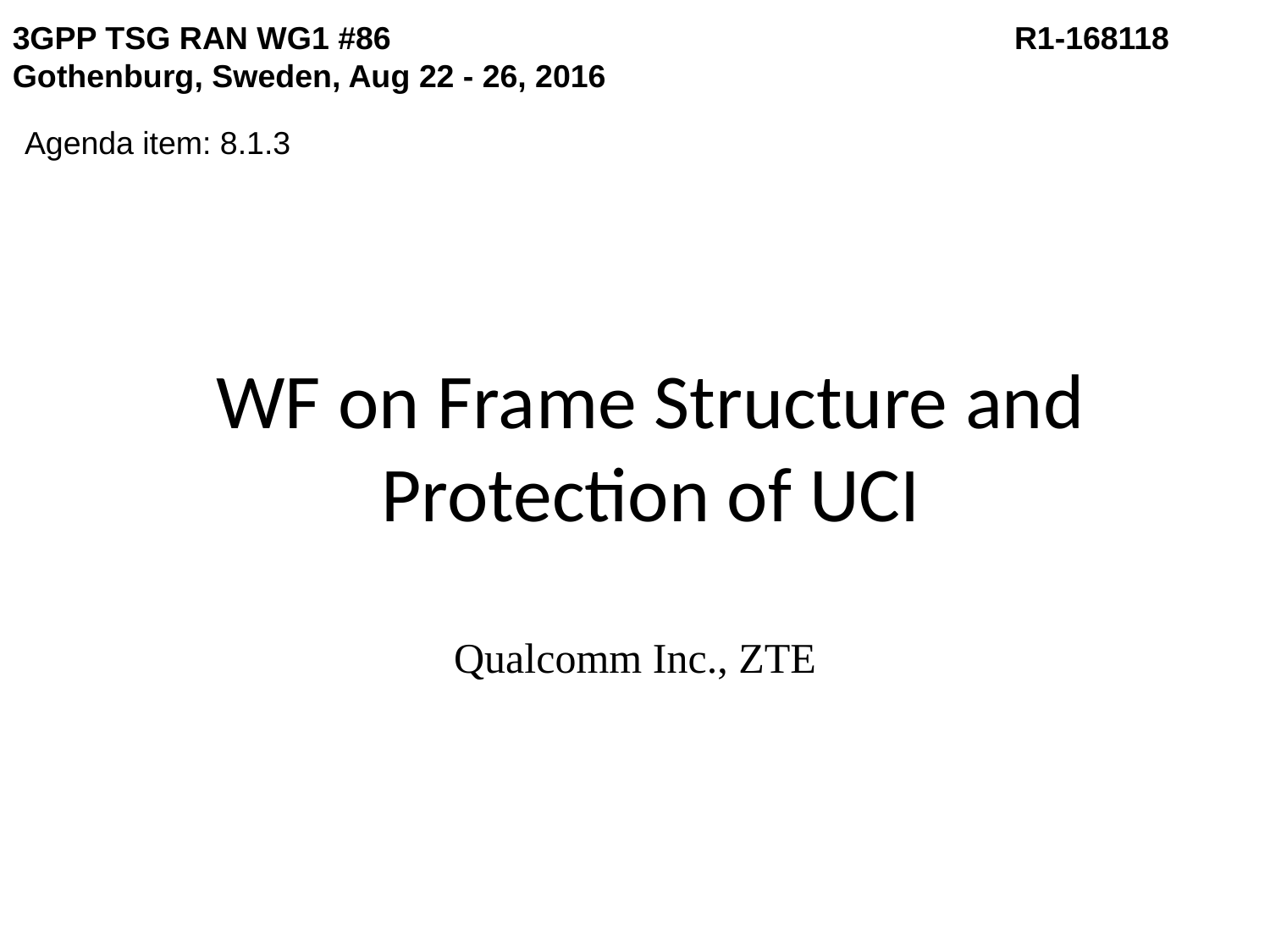

3GPP TSG RAN WG1 #86	             			                           R1-168118
Gothenburg, Sweden, Aug 22 - 26, 2016
Agenda item: 8.1.3
# WF on Frame Structure and Protection of UCI
Qualcomm Inc., ZTE